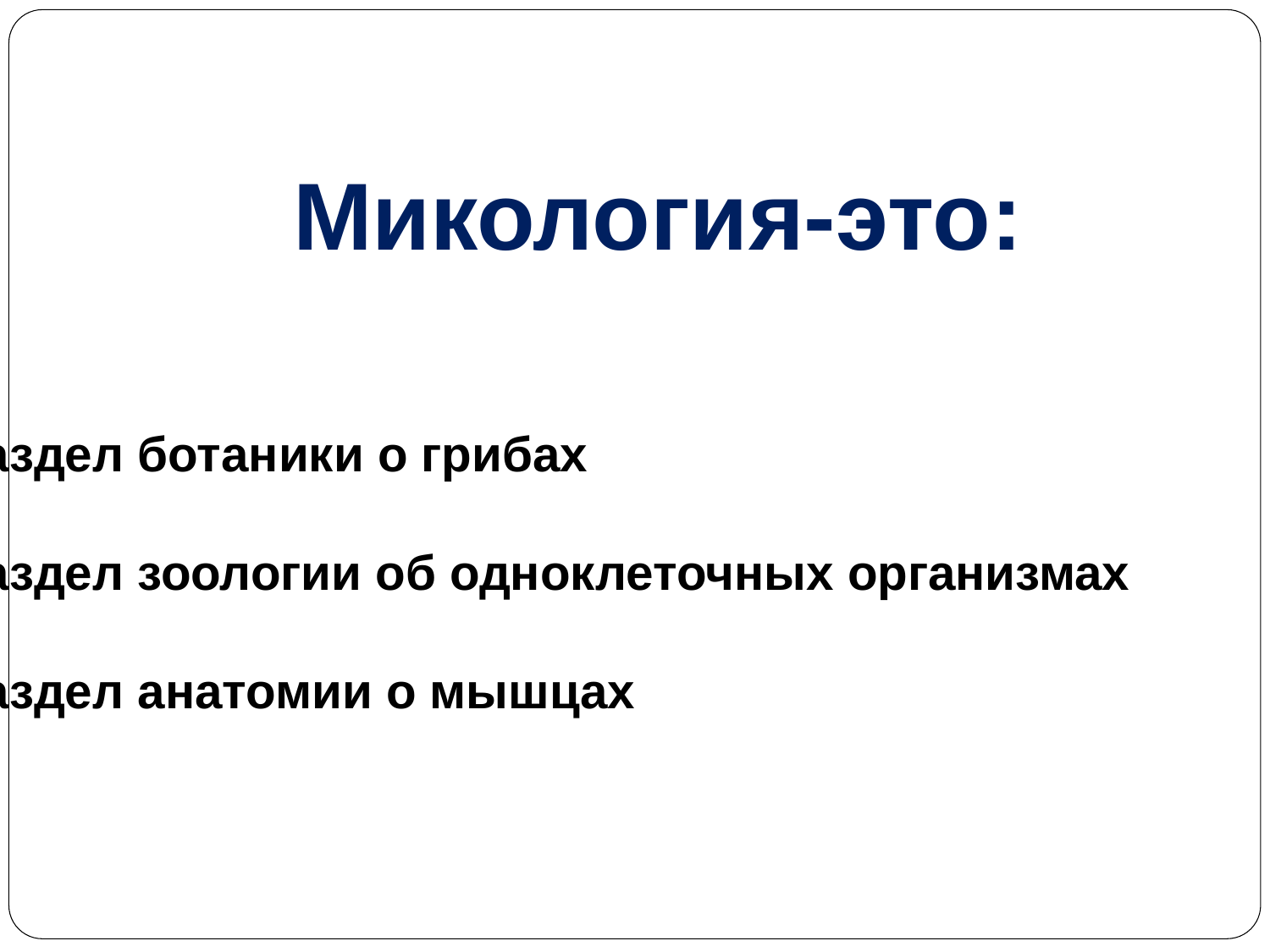

Микология-это:
Раздел ботаники о грибах
Раздел зоологии об одноклеточных организмах
Раздел анатомии о мышцах